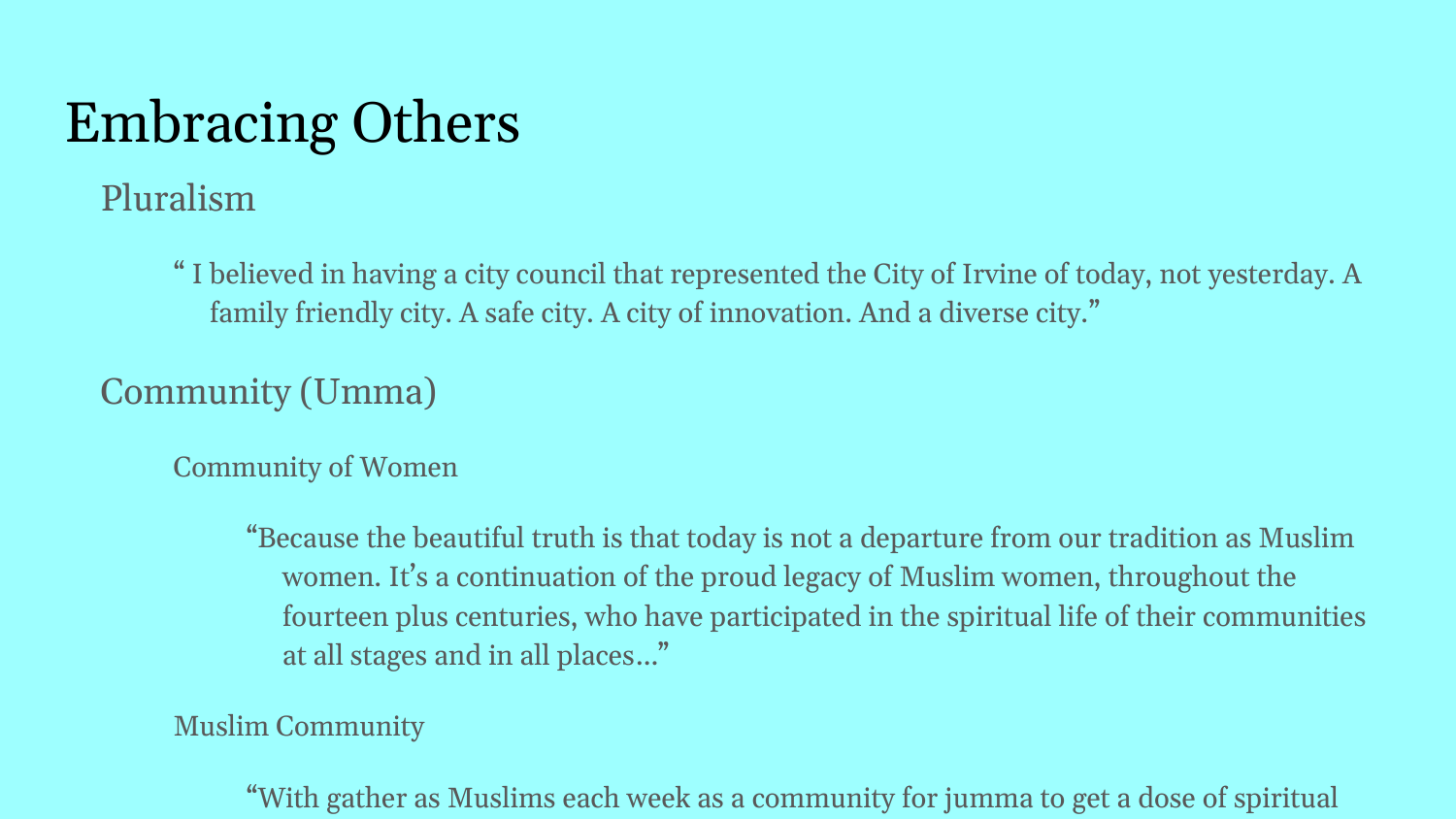

# Embracing Others
Pluralism
“ I believed in having a city council that represented the City of Irvine of today, not yesterday. A family friendly city. A safe city. A city of innovation. And a diverse city.”
Community (Umma)
Community of Women
“Because the beautiful truth is that today is not a departure from our tradition as Muslim women. It’s a continuation of the proud legacy of Muslim women, throughout the fourteen plus centuries, who have participated in the spiritual life of their communities at all stages and in all places…”
Muslim Community
“With gather as Muslims each week as a community for jumma to get a dose of spiritual nourishment, to feed our souls, together with our brothers and our sisters in Islam, to get a chance to reflect on what we’ve done, and to connect with our community, and to set new goals for the week up ahead.”